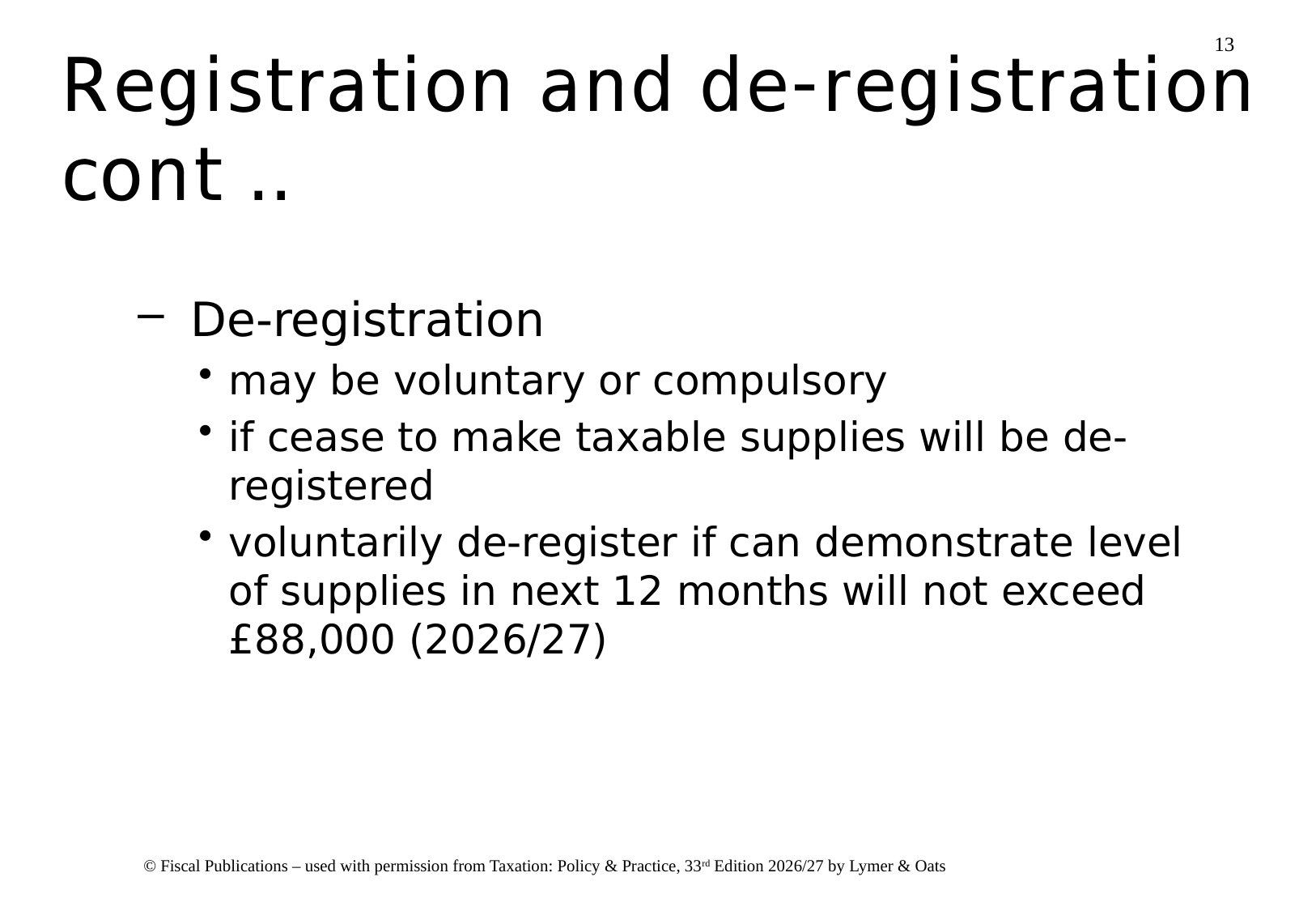

# Registration and de-registration cont ..
 De-registration
may be voluntary or compulsory
if cease to make taxable supplies will be de-registered
voluntarily de-register if can demonstrate level of supplies in next 12 months will not exceed £88,000 (2026/27)